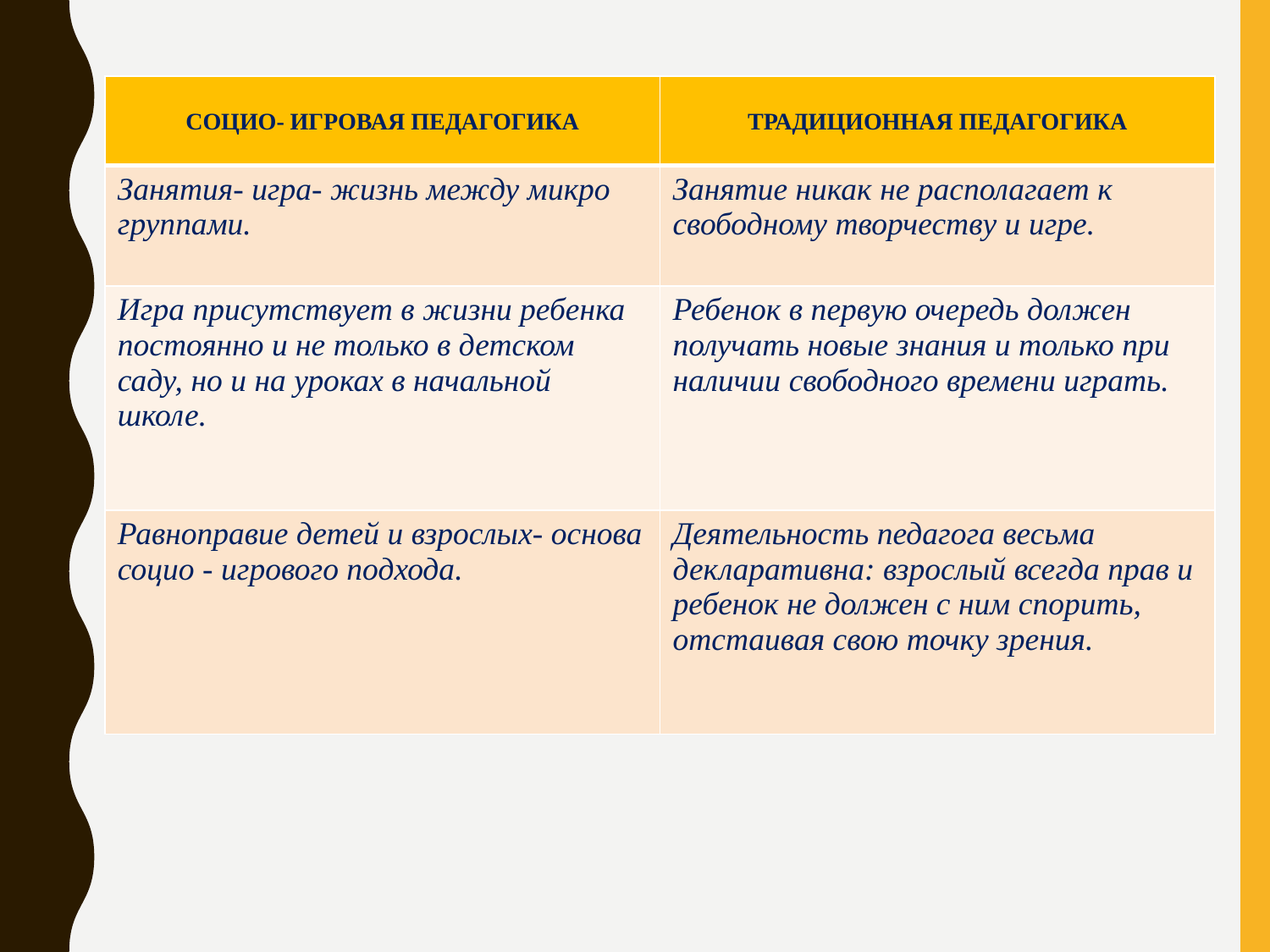

| СОЦИО- ИГРОВАЯ ПЕДАГОГИКА | ТРАДИЦИОННАЯ ПЕДАГОГИКА |
| --- | --- |
| Занятия- игра- жизнь между микро группами. | Занятие никак не располагает к свободному творчеству и игре. |
| Игра присутствует в жизни ребенка постоянно и не только в детском саду, но и на уроках в начальной школе. | Ребенок в первую очередь должен получать новые знания и только при наличии свободного времени играть. |
| Равноправие детей и взрослых- основа социо - игрового подхода. | Деятельность педагога весьма декларативна: взрослый всегда прав и ребенок не должен с ним спорить, отстаивая свою точку зрения. |